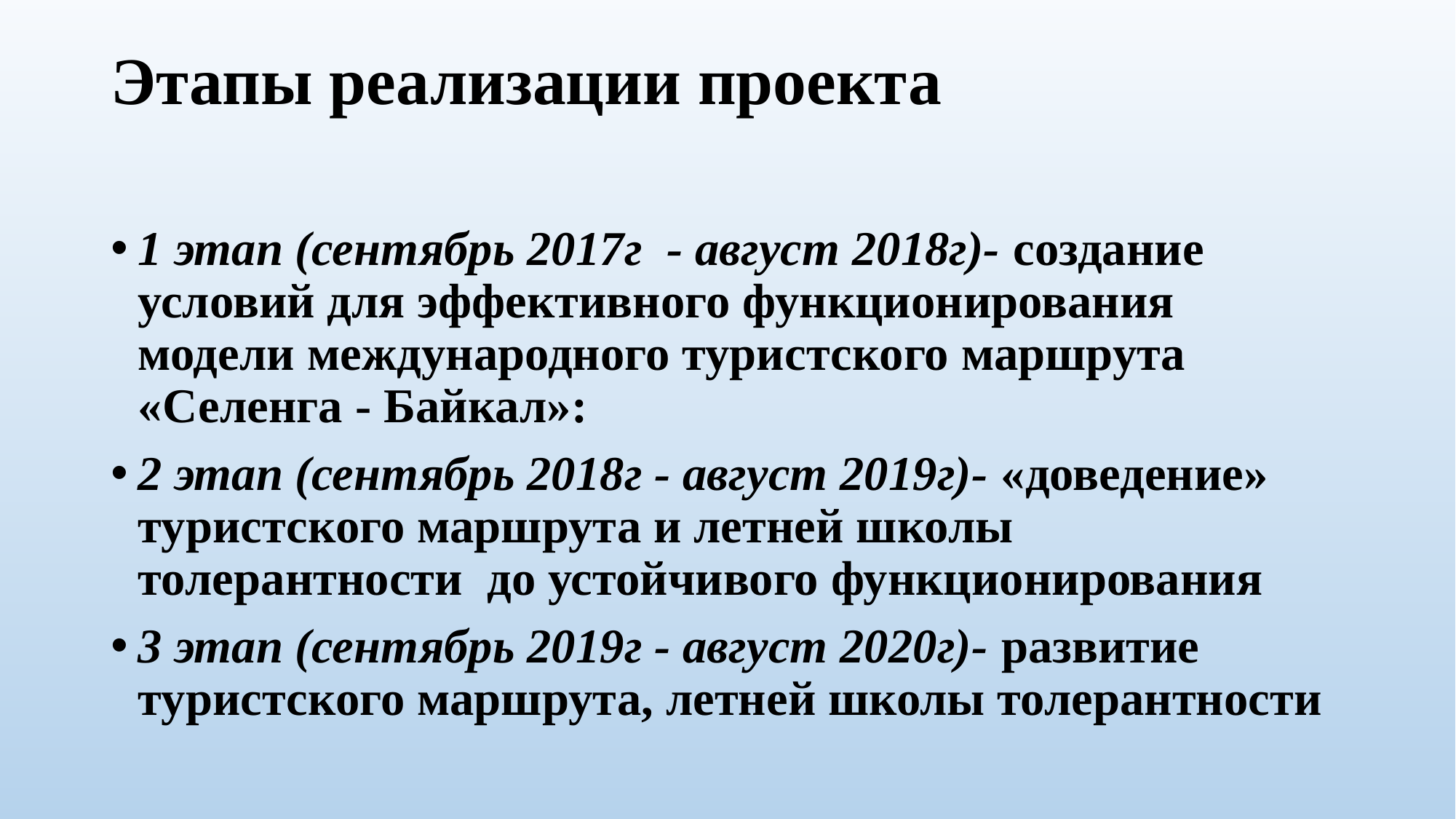

# Этапы реализации проекта
1 этап (сентябрь 2017г  - август 2018г)- создание условий для эффективного функционирования модели международного туристского маршрута «Селенга - Байкал»:
2 этап (сентябрь 2018г - август 2019г)- «доведение» туристского маршрута и летней школы толерантности  до устойчивого функционирования
3 этап (сентябрь 2019г - август 2020г)- развитие туристского маршрута, летней школы толерантности